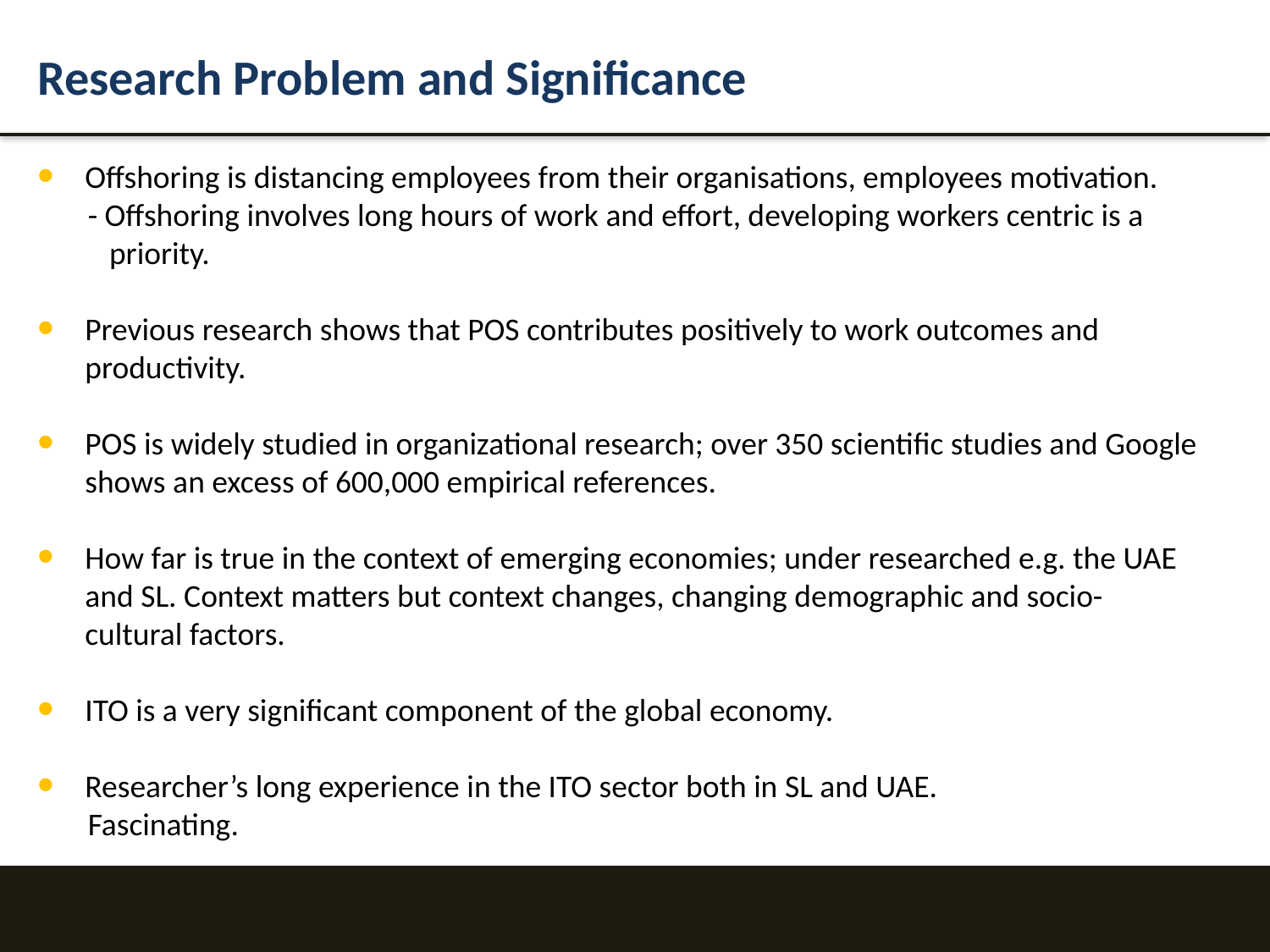

Research Problem and Significance

Offshoring is distancing employees from their organisations, employees motivation.
       - Offshoring involves long hours of work and effort, developing workers centric is a
          priority.

Previous research shows that POS contributes positively to work outcomes and productivity.

POS is widely studied in organizational research; over 350 scientific studies and Google shows an excess of 600,000 empirical references.

How far is true in the context of emerging economies; under researched e.g. the UAE and SL. Context matters but context changes, changing demographic and socio-cultural factors.

ITO is a very significant component of the global economy.

Researcher’s long experience in the ITO sector both in SL and UAE.
       Fascinating.